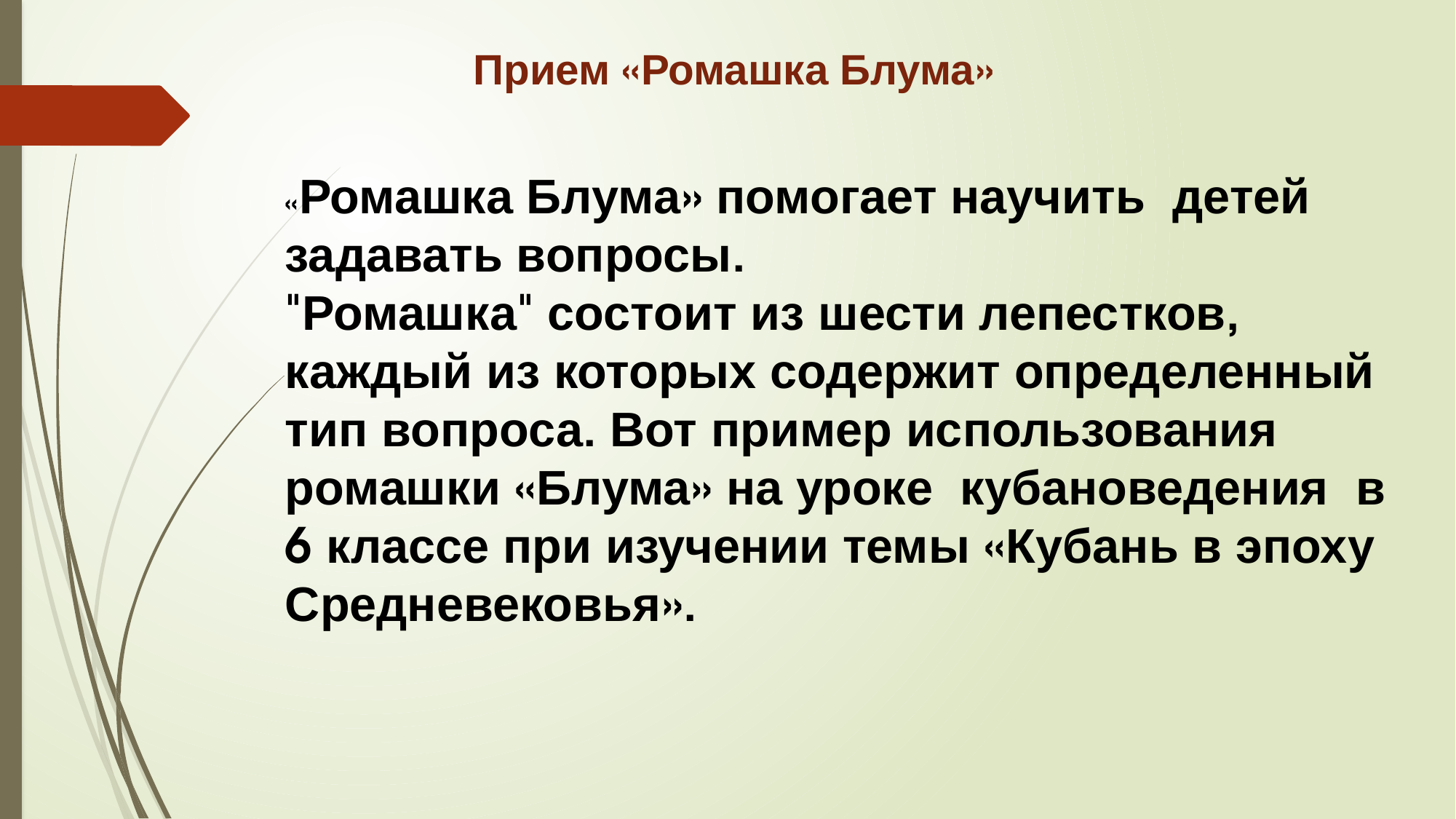

# Прием «Ромашка Блума»
«Ромашка Блума» помогает научить  детей задавать вопросы.
"Ромашка" состоит из шести лепестков, каждый из которых содержит определенный тип вопроса. Вот пример использования ромашки «Блума» на уроке  кубановедения  в 6 классе при изучении темы «Кубань в эпоху Средневековья».